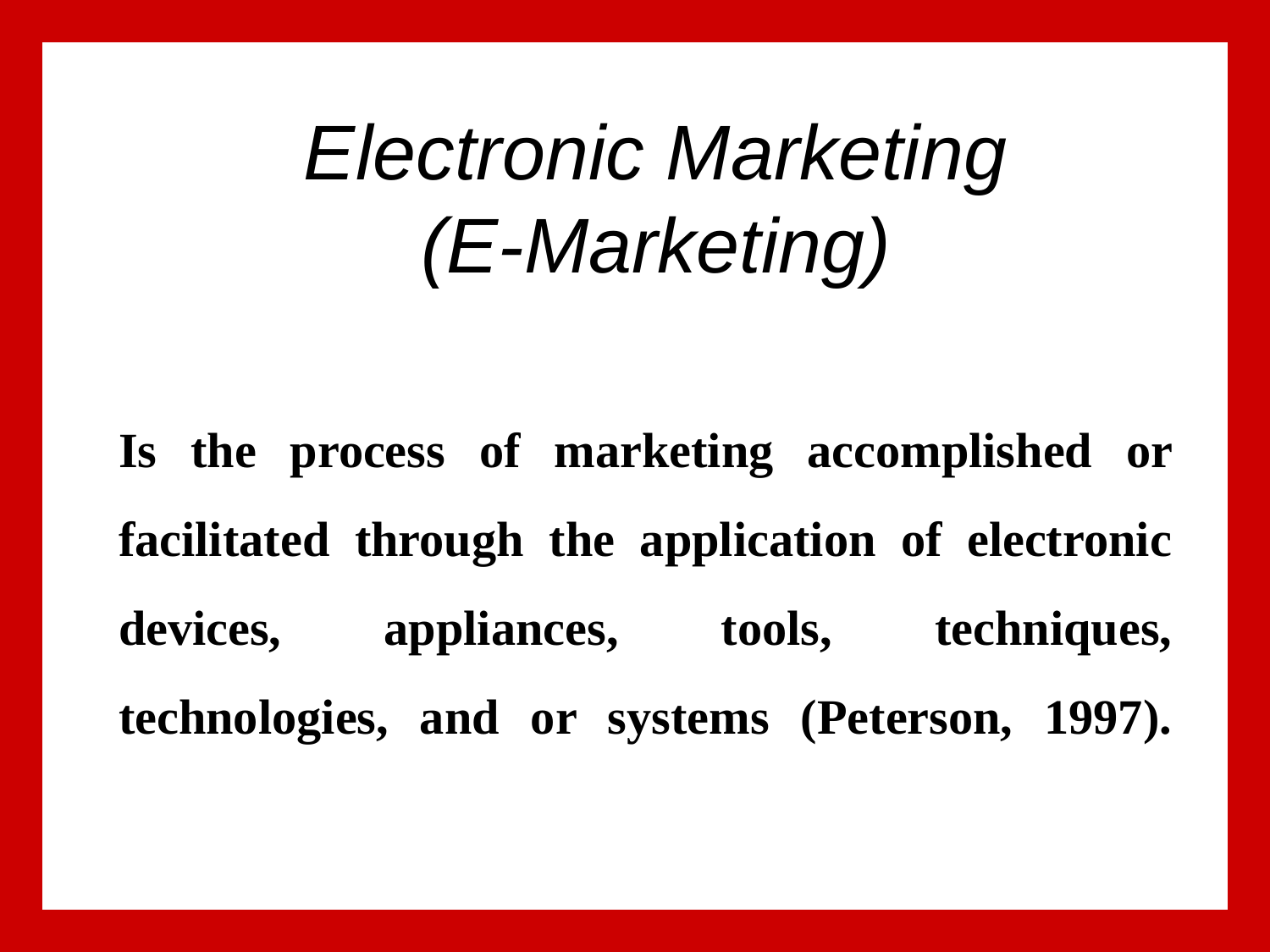

Electronic Marketing
(E-Marketing)
# Is the process of marketing accomplished or facilitated through the application of electronic devices, appliances, tools, techniques, technologies, and or systems (Peterson, 1997).